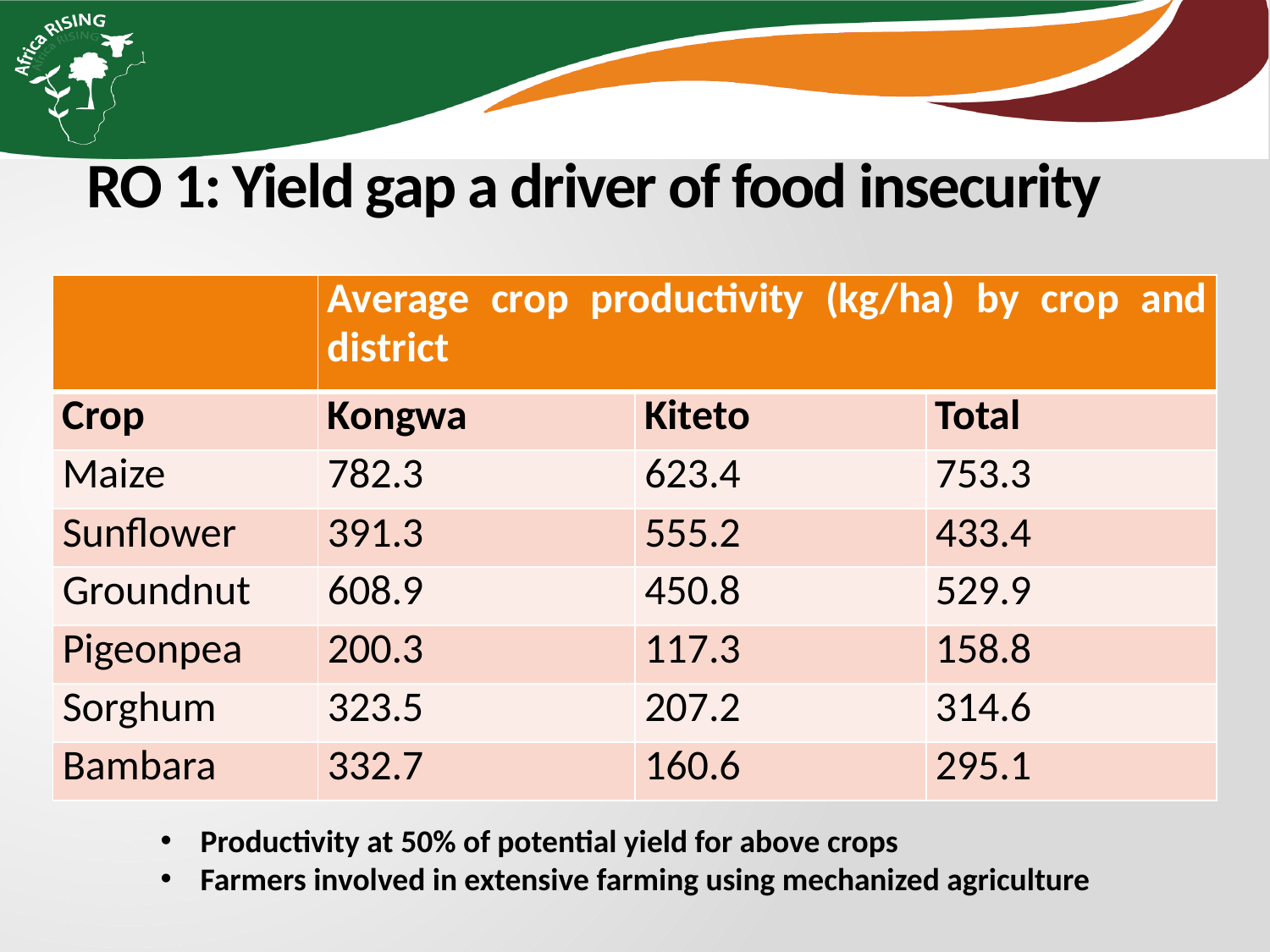

# RO 1: Yield gap a driver of food insecurity
|  | Average crop productivity (kg/ha) by crop and district |  |  |
| --- | --- | --- | --- |
| Crop | Kongwa | Kiteto | Total |
| Maize | 782.3 | 623.4 | 753.3 |
| Sunflower | 391.3 | 555.2 | 433.4 |
| Groundnut | 608.9 | 450.8 | 529.9 |
| Pigeonpea | 200.3 | 117.3 | 158.8 |
| Sorghum | 323.5 | 207.2 | 314.6 |
| Bambara | 332.7 | 160.6 | 295.1 |
Productivity at 50% of potential yield for above crops
Farmers involved in extensive farming using mechanized agriculture